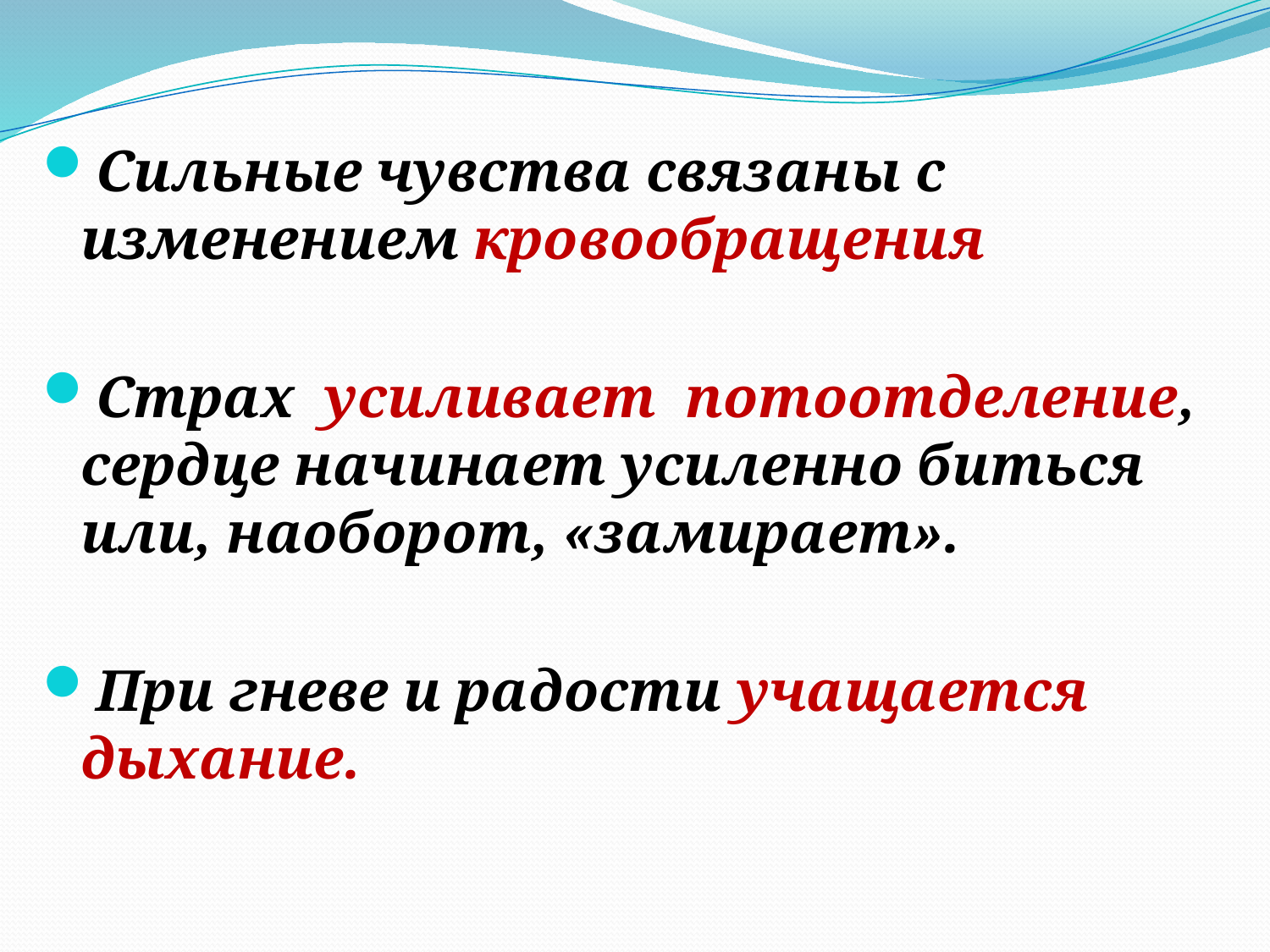

Сильные чувства связаны с изменением кровообращения

Страх  усиливает  потоотделение, сердце начинает усиленно биться или, наоборот, «замирает».

При гневе и радости учащается дыхание.